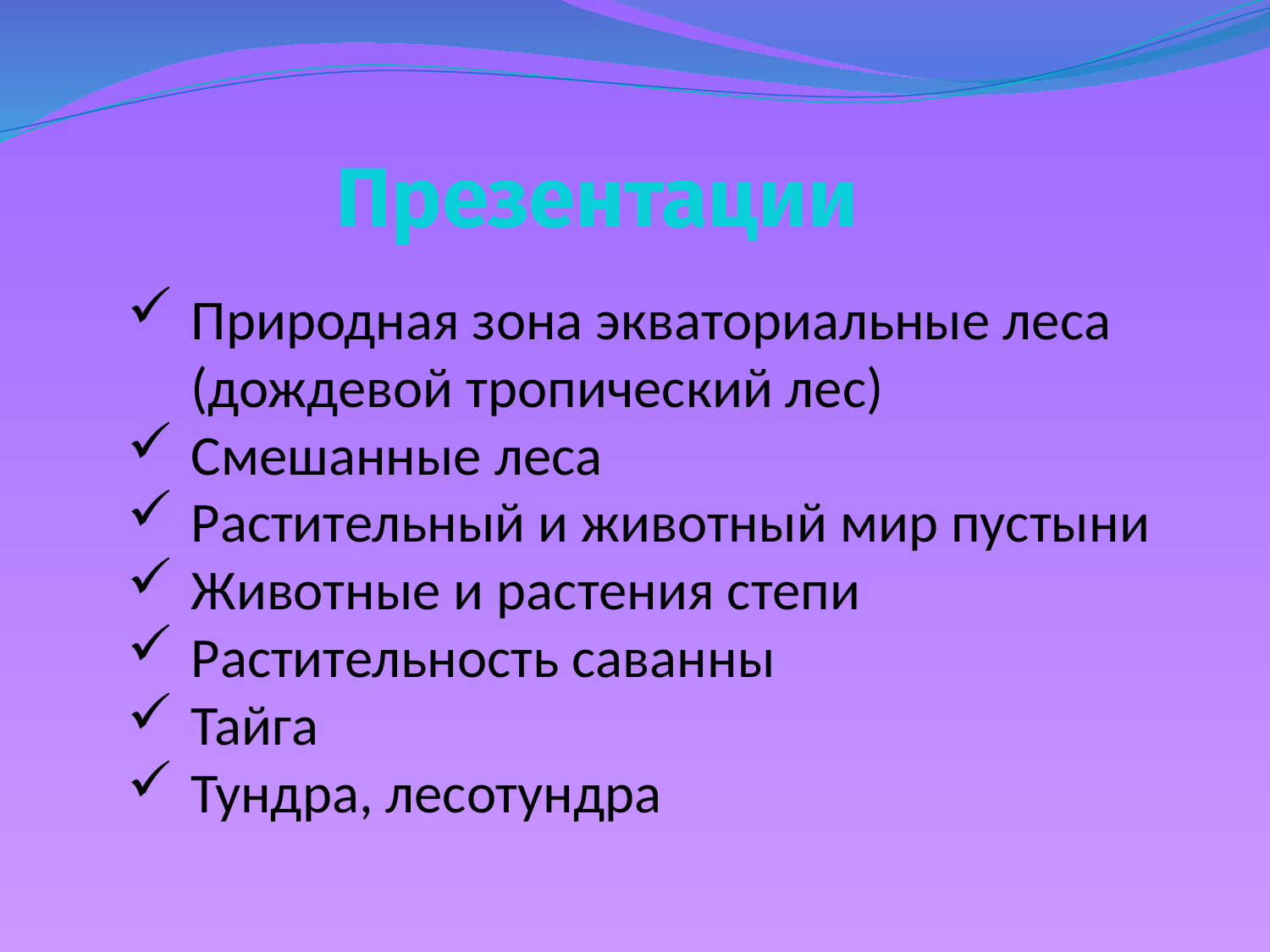

Презентации
Природная зона экваториальные леса (дождевой тропический лес)
Смешанные леса
Растительный и животный мир пустыни
Животные и растения степи
Растительность саванны
Тайга
Тундра, лесотундра